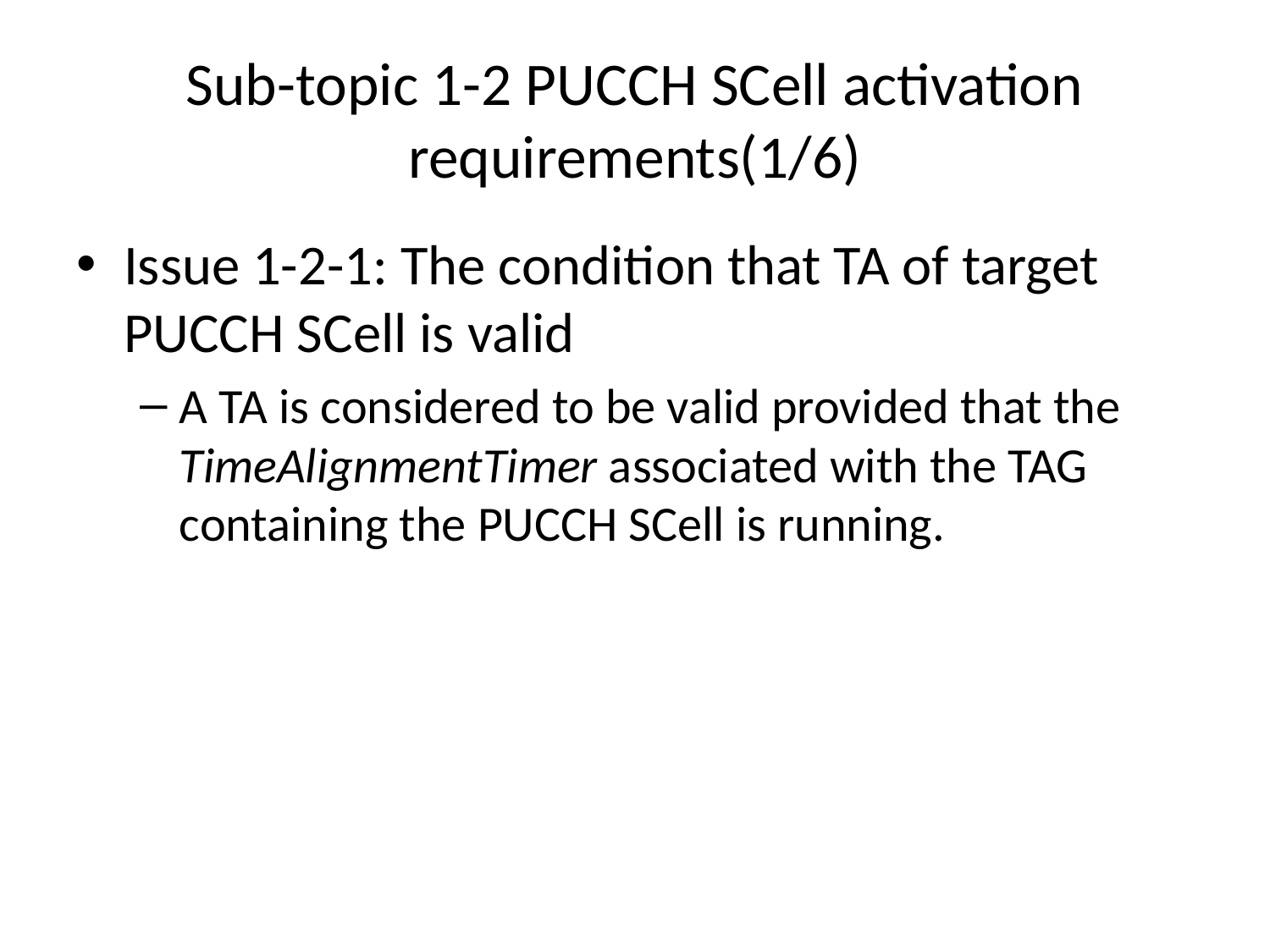

# Sub-topic 1-2 PUCCH SCell activation requirements(1/6)
Issue 1-2-1: The condition that TA of target PUCCH SCell is valid
A TA is considered to be valid provided that the TimeAlignmentTimer associated with the TAG containing the PUCCH SCell is running.